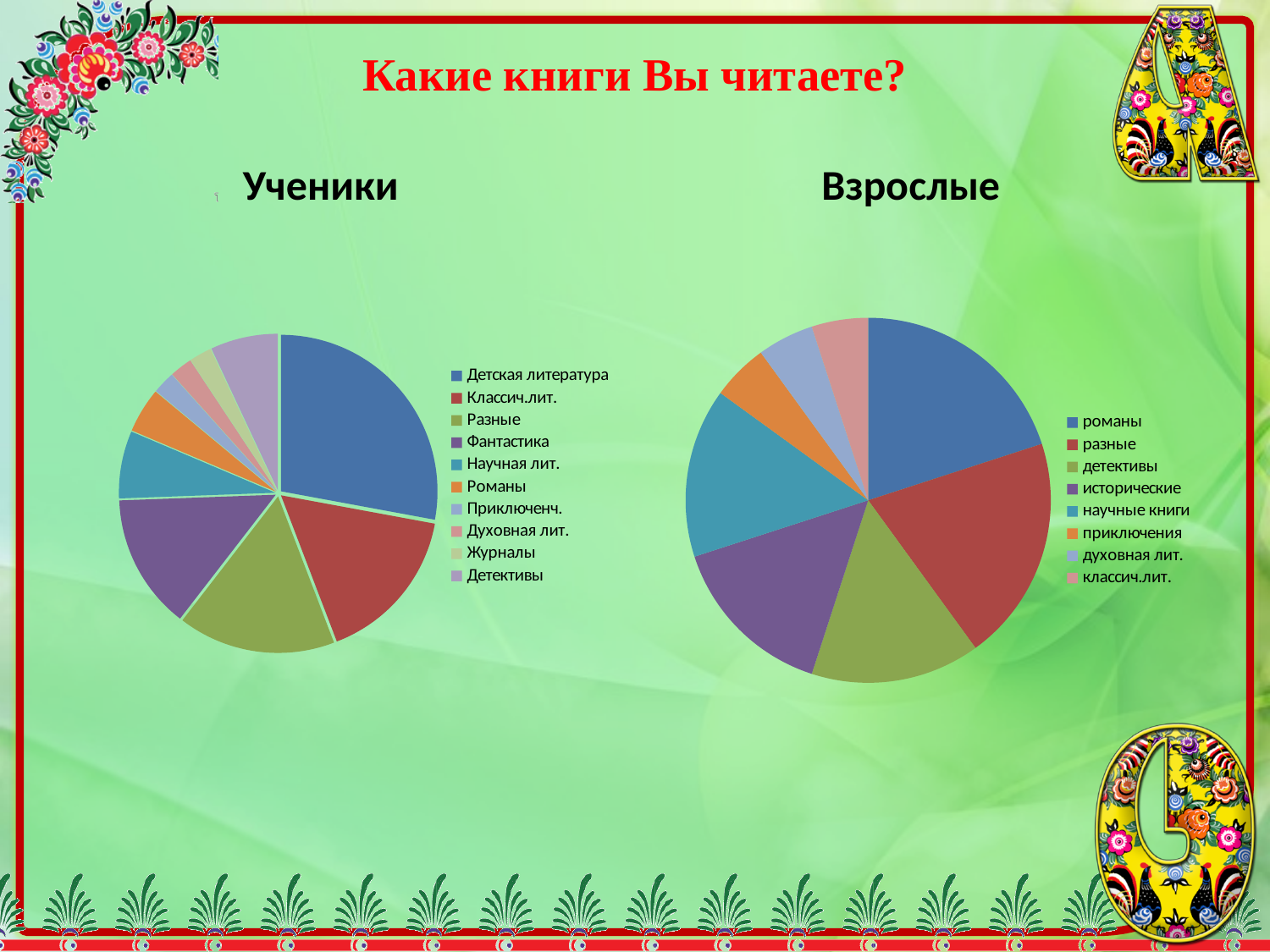

# Какие книги Вы читаете?
Ученики
Взрослые

### Chart

| Category | Продажи |
|---|---|
| романы | 4.0 |
| разные | 4.0 |
| детективы | 3.0 |
| исторические | 3.0 |
| научные книги | 3.0 |
| приключения | 1.0 |
| духовная лит. | 1.0 |
| классич.лит. | 1.0 |

### Chart

| Category | литература |
|---|---|
| Детская литература | 12.0 |
| Классич.лит. | 7.0 |
| Разные | 7.0 |
| Фантастика | 6.0 |
| Научная лит. | 3.0 |
| Романы | 2.0 |
| Приключенч. | 1.0 |
| Духовная лит. | 1.0 |
| Журналы | 1.0 |
| Детективы | 3.0 |